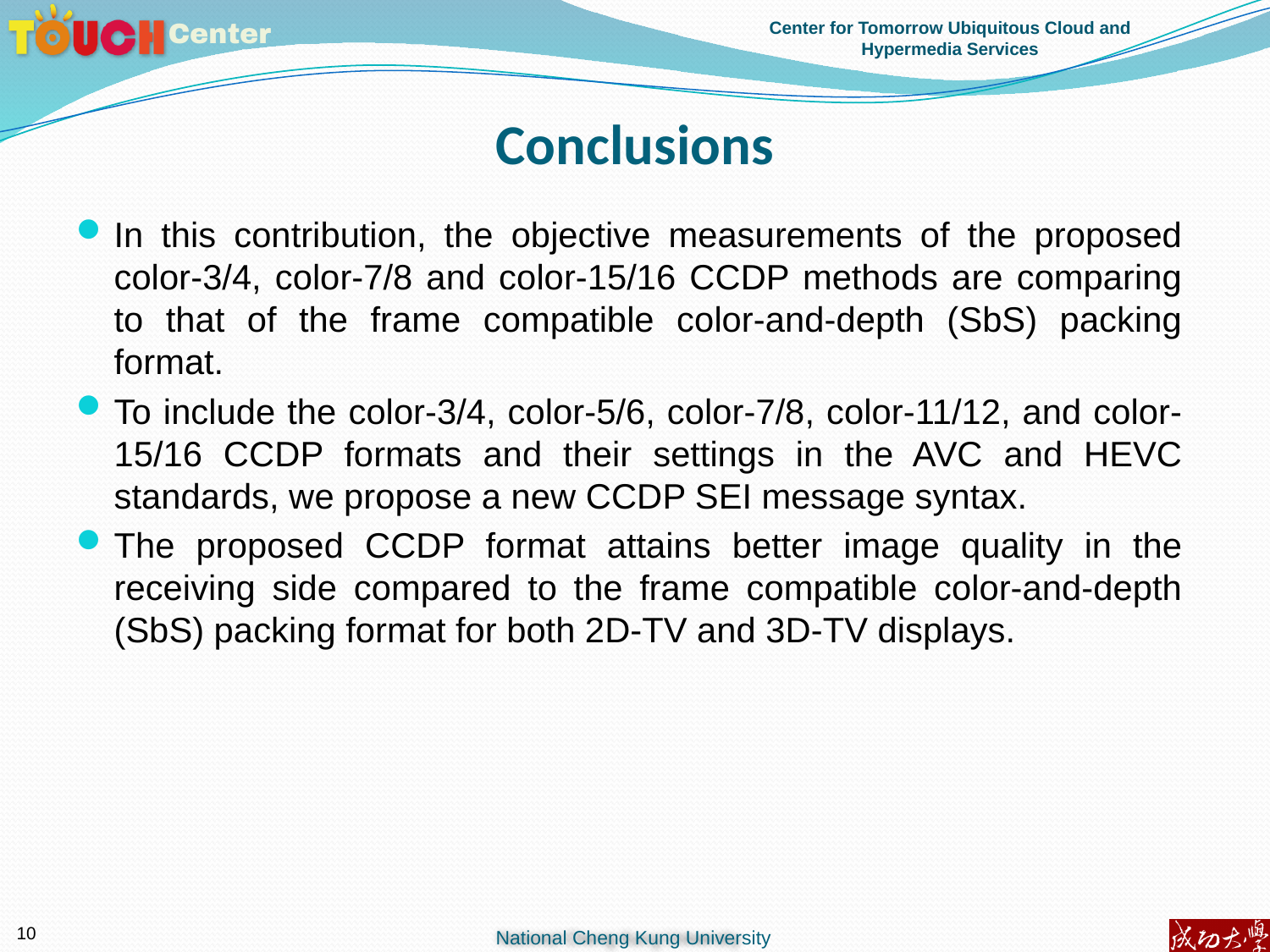

Conclusions
In this contribution, the objective measurements of the proposed color-3/4, color-7/8 and color-15/16 CCDP methods are comparing to that of the frame compatible color-and-depth (SbS) packing format.
To include the color-3/4, color-5/6, color-7/8, color-11/12, and color-15/16 CCDP formats and their settings in the AVC and HEVC standards, we propose a new CCDP SEI message syntax.
The proposed CCDP format attains better image quality in the receiving side compared to the frame compatible color-and-depth (SbS) packing format for both 2D-TV and 3D-TV displays.